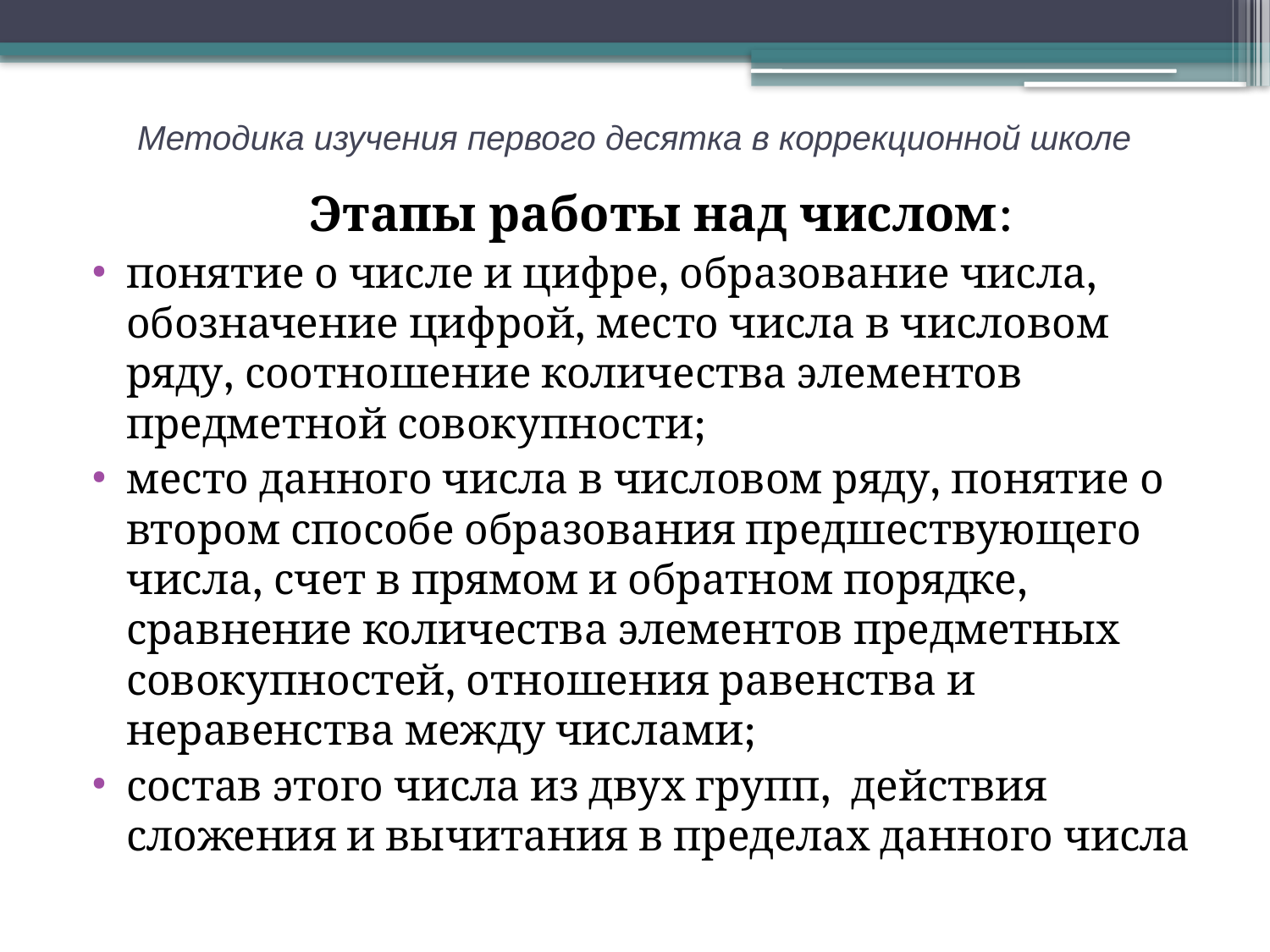

# Методика изучения первого десятка в коррекционной школе
   Этапы работы над числом:
понятие о числе и цифре, образование числа, обозначение цифрой, место числа в числовом ряду, соотношение количества элементов предметной совокупности;
место данного числа в числовом ряду, понятие о втором способе образования предшествующего числа, счет в прямом и обратном порядке, сравнение количества элементов предметных совокупностей, отношения равенства и неравенства между числами;
состав этого числа из двух групп,  действия сложения и вычитания в пределах данного числа